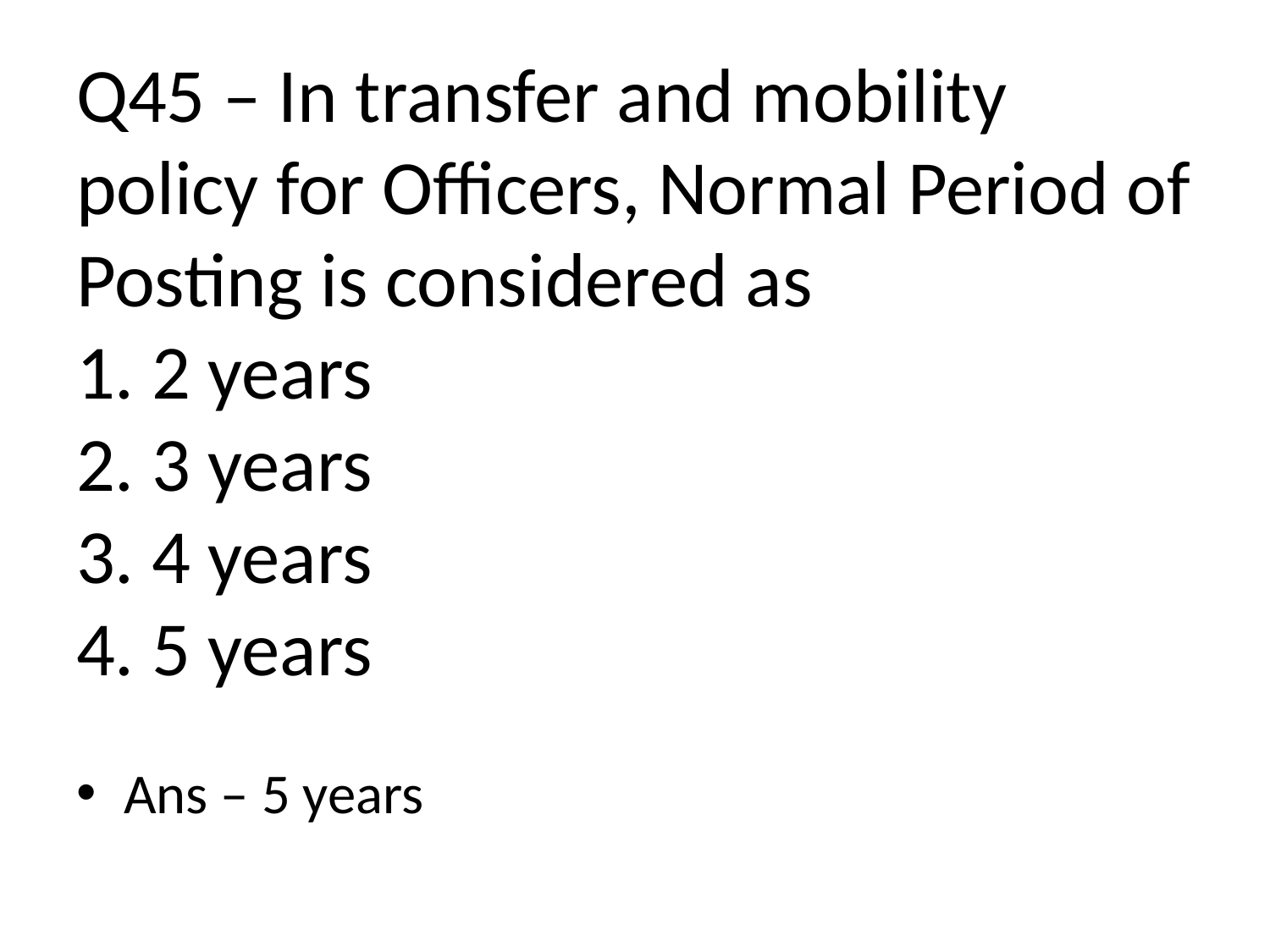

# Q45 – In transfer and mobility policy for Officers, Normal Period of Posting is considered as 1. 2 years 2. 3 years 3. 4 years 4. 5 years
Ans – 5 years